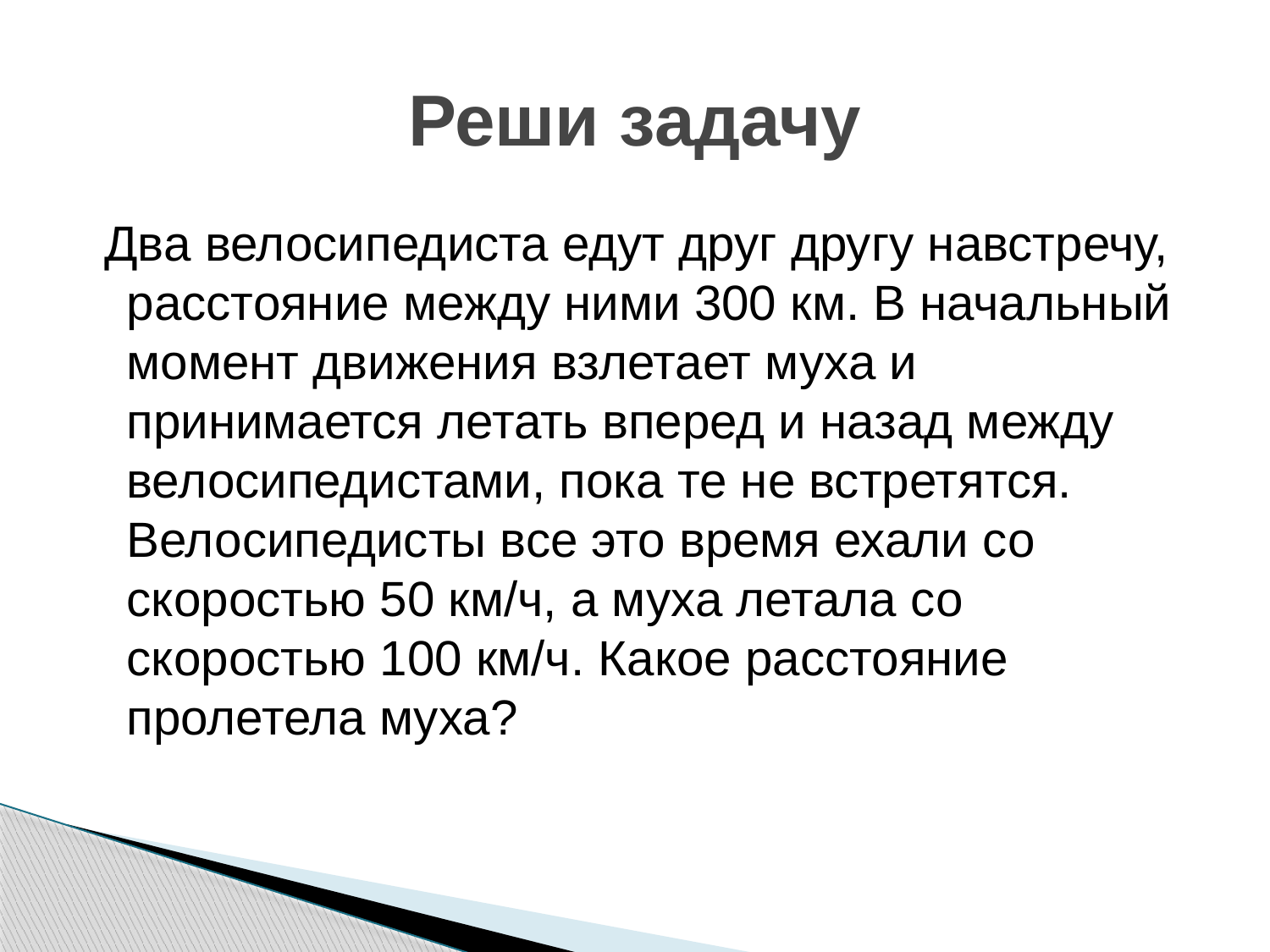

# Реши задачу
 Два велосипедиста едут друг другу навстречу, расстояние между ними 300 км. В начальный момент движения взлетает муха и принимается летать вперед и назад между велосипедистами, пока те не встретятся. Велосипедисты все это время ехали со скоростью 50 км/ч, а муха летала со скоростью 100 км/ч. Какое расстояние пролетела муха?